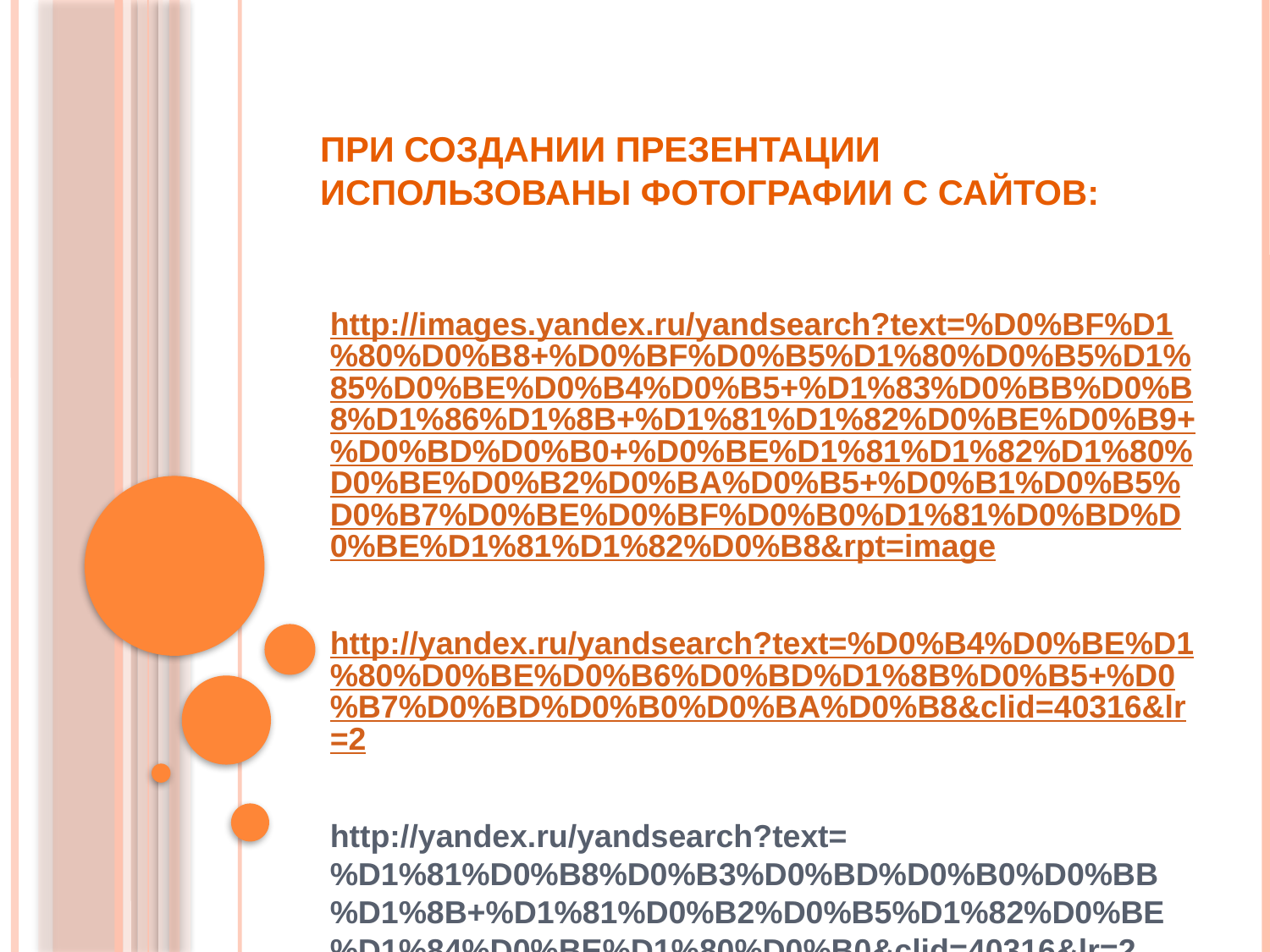

# При создании презентации использованы фотографии с сайтов:
http://images.yandex.ru/yandsearch?text=%D0%BF%D1%80%D0%B8+%D0%BF%D0%B5%D1%80%D0%B5%D1%85%D0%BE%D0%B4%D0%B5+%D1%83%D0%BB%D0%B8%D1%86%D1%8B+%D1%81%D1%82%D0%BE%D0%B9+%D0%BD%D0%B0+%D0%BE%D1%81%D1%82%D1%80%D0%BE%D0%B2%D0%BA%D0%B5+%D0%B1%D0%B5%D0%B7%D0%BE%D0%BF%D0%B0%D1%81%D0%BD%D0%BE%D1%81%D1%82%D0%B8&rpt=image

http://yandex.ru/yandsearch?text=%D0%B4%D0%BE%D1%80%D0%BE%D0%B6%D0%BD%D1%8B%D0%B5+%D0%B7%D0%BD%D0%B0%D0%BA%D0%B8&clid=40316&lr=2

http://yandex.ru/yandsearch?text=%D1%81%D0%B8%D0%B3%D0%BD%D0%B0%D0%BB%D1%8B+%D1%81%D0%B2%D0%B5%D1%82%D0%BE%D1%84%D0%BE%D1%80%D0%B0&clid=40316&lr=2